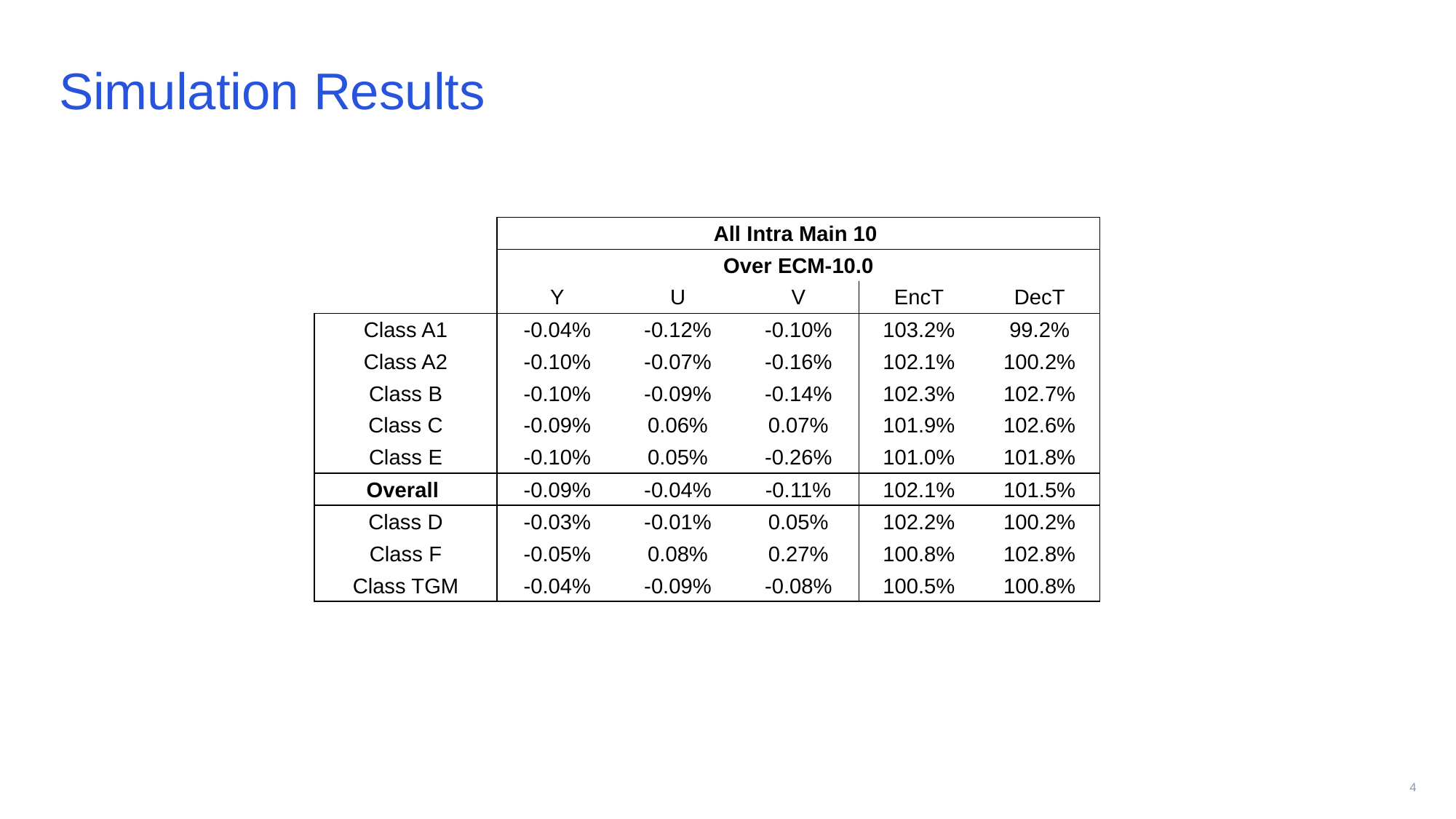

# Simulation Results
|  | All Intra Main 10 |  |  |  |  |
| --- | --- | --- | --- | --- | --- |
|  | Over ECM-10.0 |  |  |  |  |
|  | Y | U | V | EncT | DecT |
| Class A1 | -0.04% | -0.12% | -0.10% | 103.2% | 99.2% |
| Class A2 | -0.10% | -0.07% | -0.16% | 102.1% | 100.2% |
| Class B | -0.10% | -0.09% | -0.14% | 102.3% | 102.7% |
| Class C | -0.09% | 0.06% | 0.07% | 101.9% | 102.6% |
| Class E | -0.10% | 0.05% | -0.26% | 101.0% | 101.8% |
| Overall | -0.09% | -0.04% | -0.11% | 102.1% | 101.5% |
| Class D | -0.03% | -0.01% | 0.05% | 102.2% | 100.2% |
| Class F | -0.05% | 0.08% | 0.27% | 100.8% | 102.8% |
| Class TGM | -0.04% | -0.09% | -0.08% | 100.5% | 100.8% |